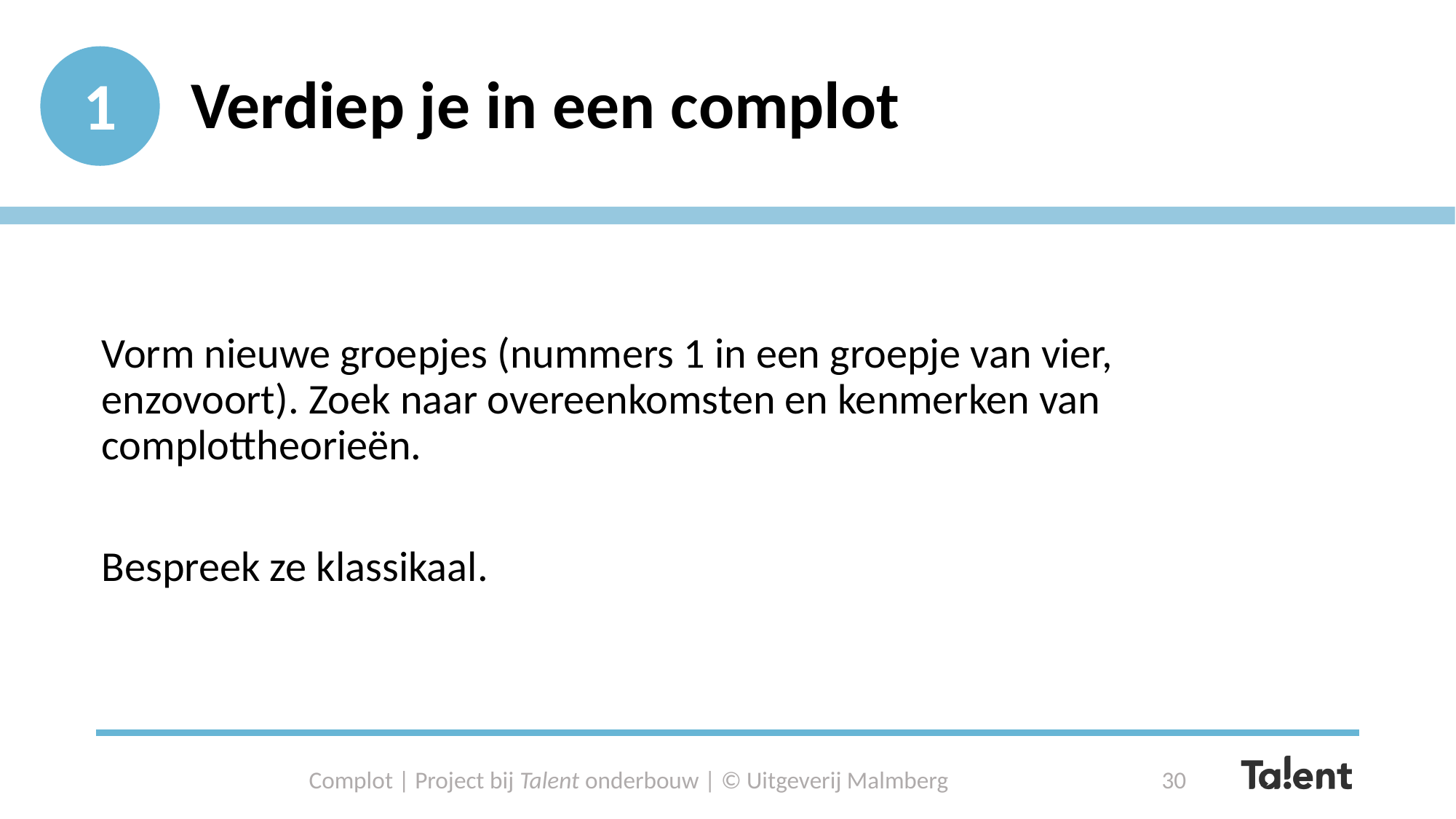

# Verdiep je in een complot
1

Vorm nieuwe groepjes (nummers 1 in een groepje van vier, enzovoort). Zoek naar overeenkomsten en kenmerken van complottheorieën.

Bespreek ze klassikaal.

Complot | Project bij Talent onderbouw | © Uitgeverij Malmberg
30